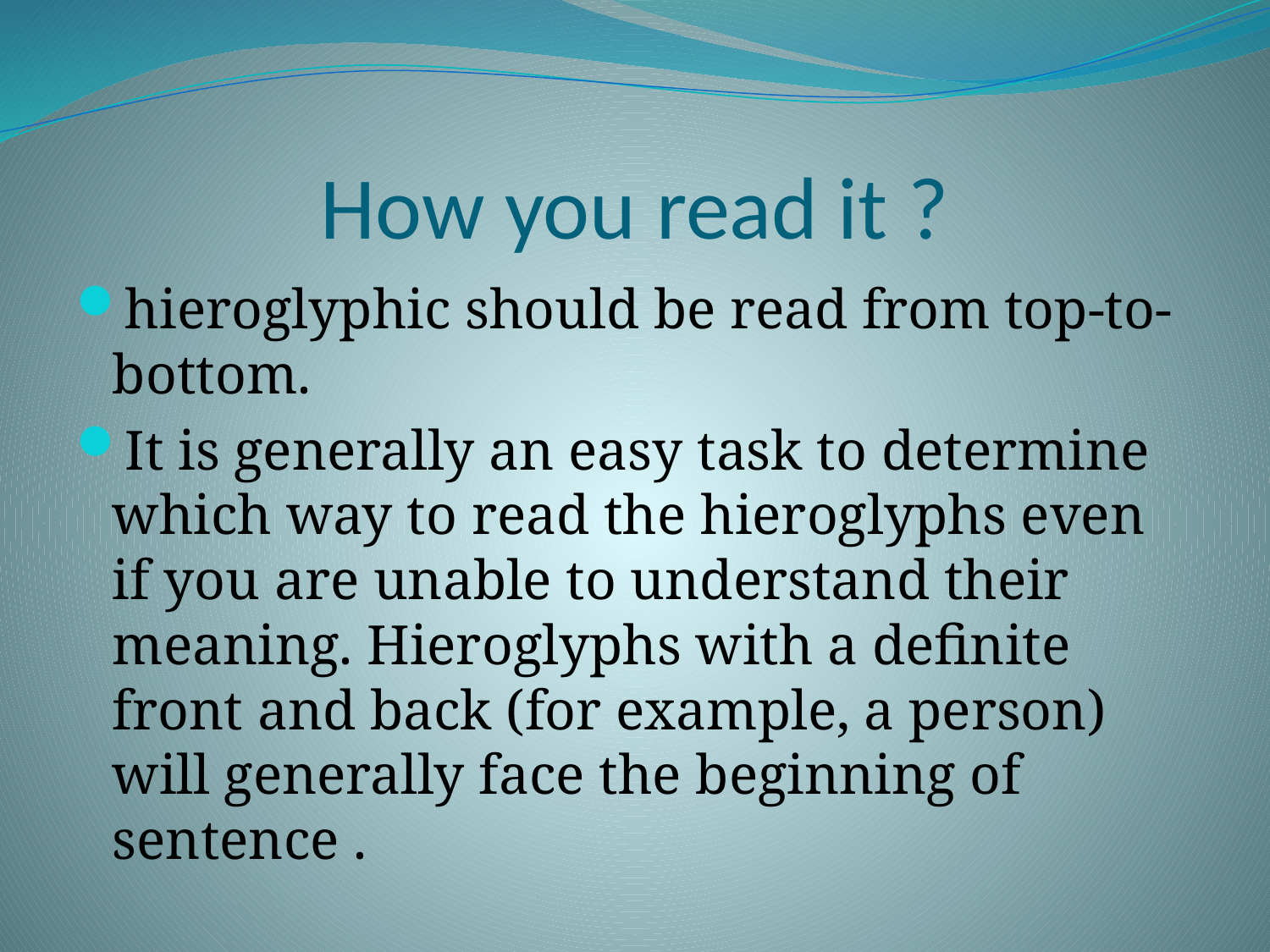

# How you read it ?
hieroglyphic should be read from top-to-bottom.
It is generally an easy task to determine which way to read the hieroglyphs even if you are unable to understand their meaning. Hieroglyphs with a definite front and back (for example, a person) will generally face the beginning of sentence .